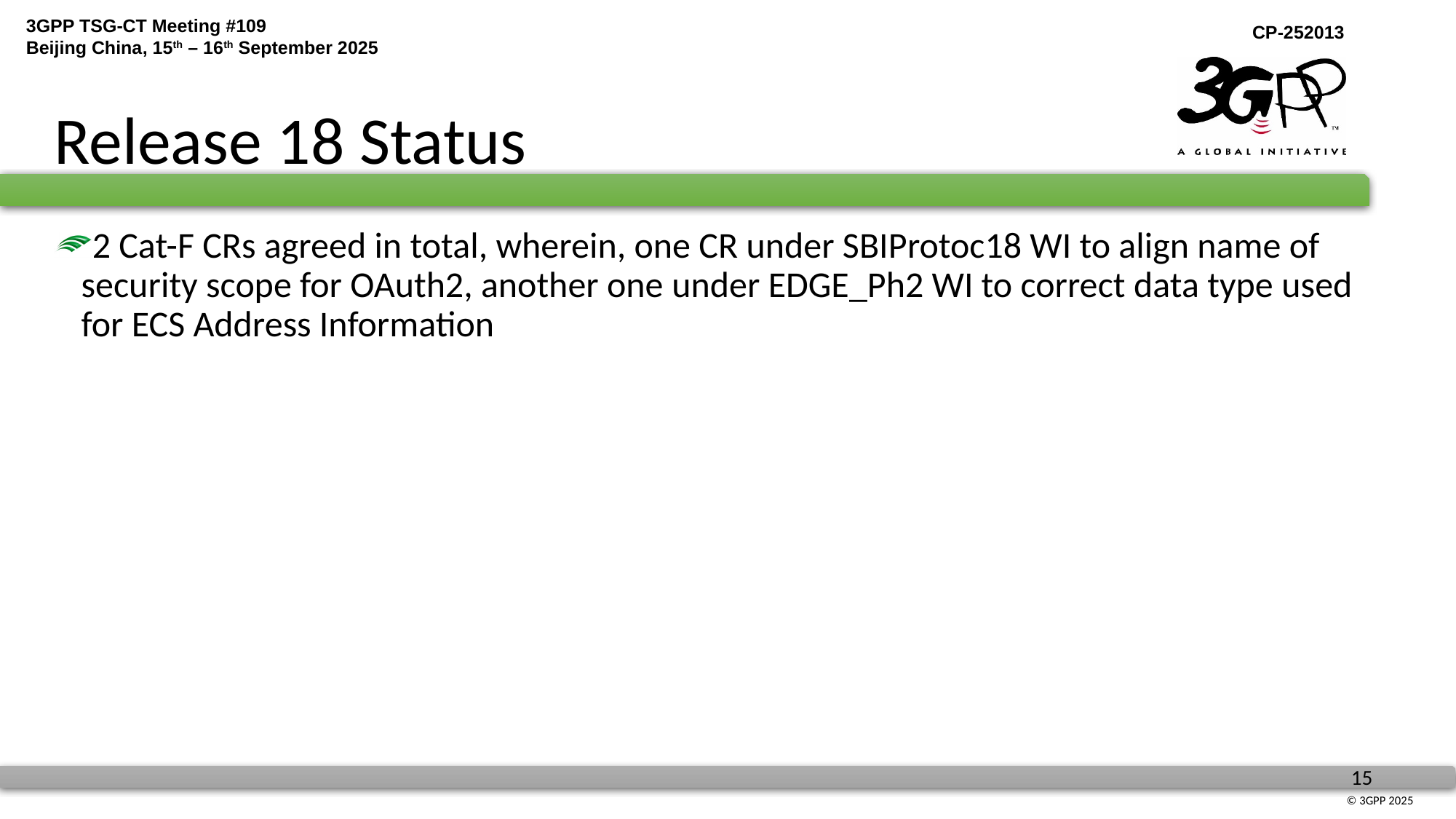

# Release 18 Status
2 Cat-F CRs agreed in total, wherein, one CR under SBIProtoc18 WI to align name of security scope for OAuth2, another one under EDGE_Ph2 WI to correct data type used for ECS Address Information